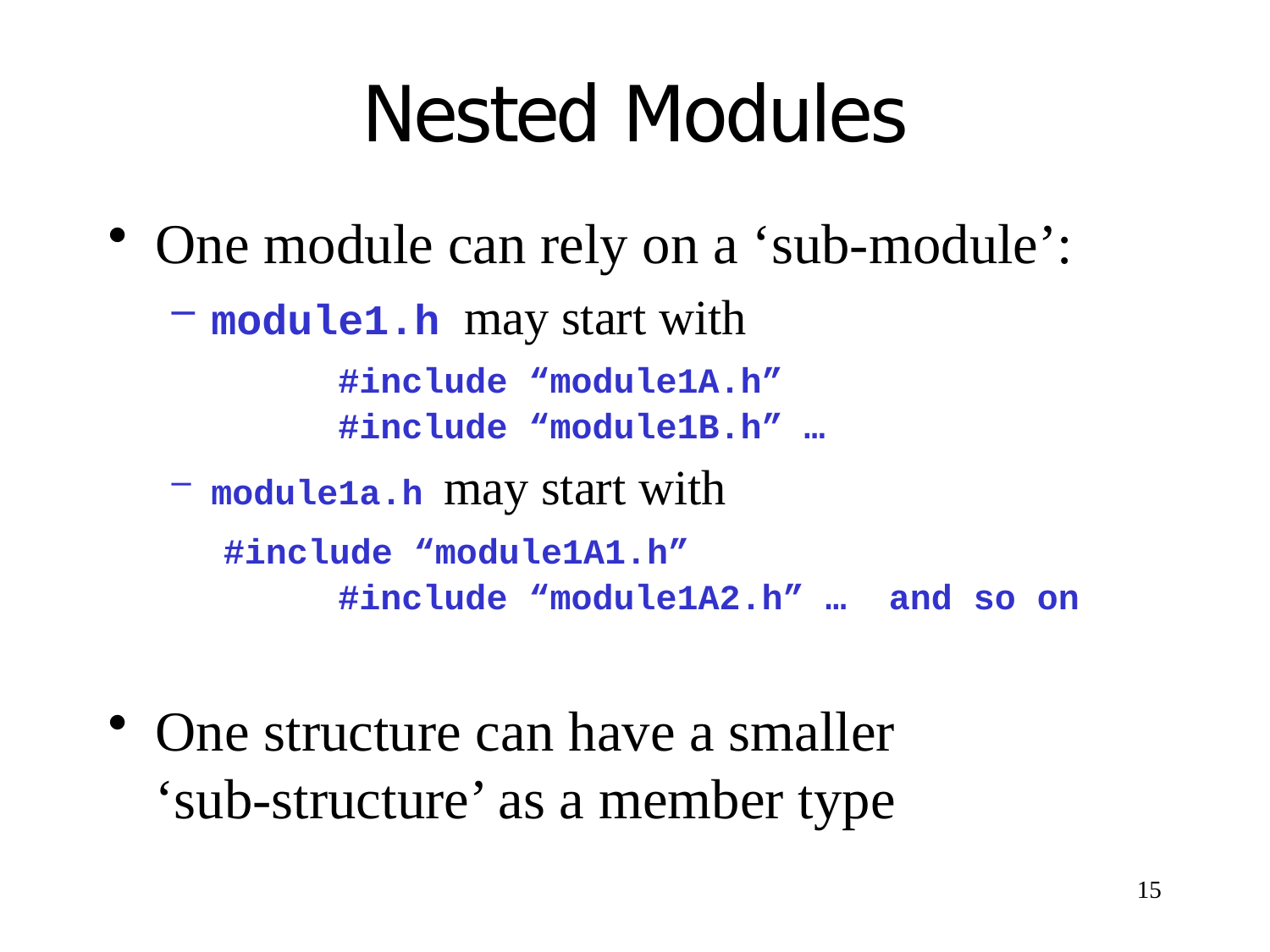

# Nested Modules
One module can rely on a ‘sub-module’:
module1.h  may start with
	#include “module1A.h”
	#include “module1B.h” …
module1a.h may start with
 #include “module1A1.h”
	#include “module1A2.h” …  and so on

One structure can have a smaller
‘sub-structure’ as a member type
15